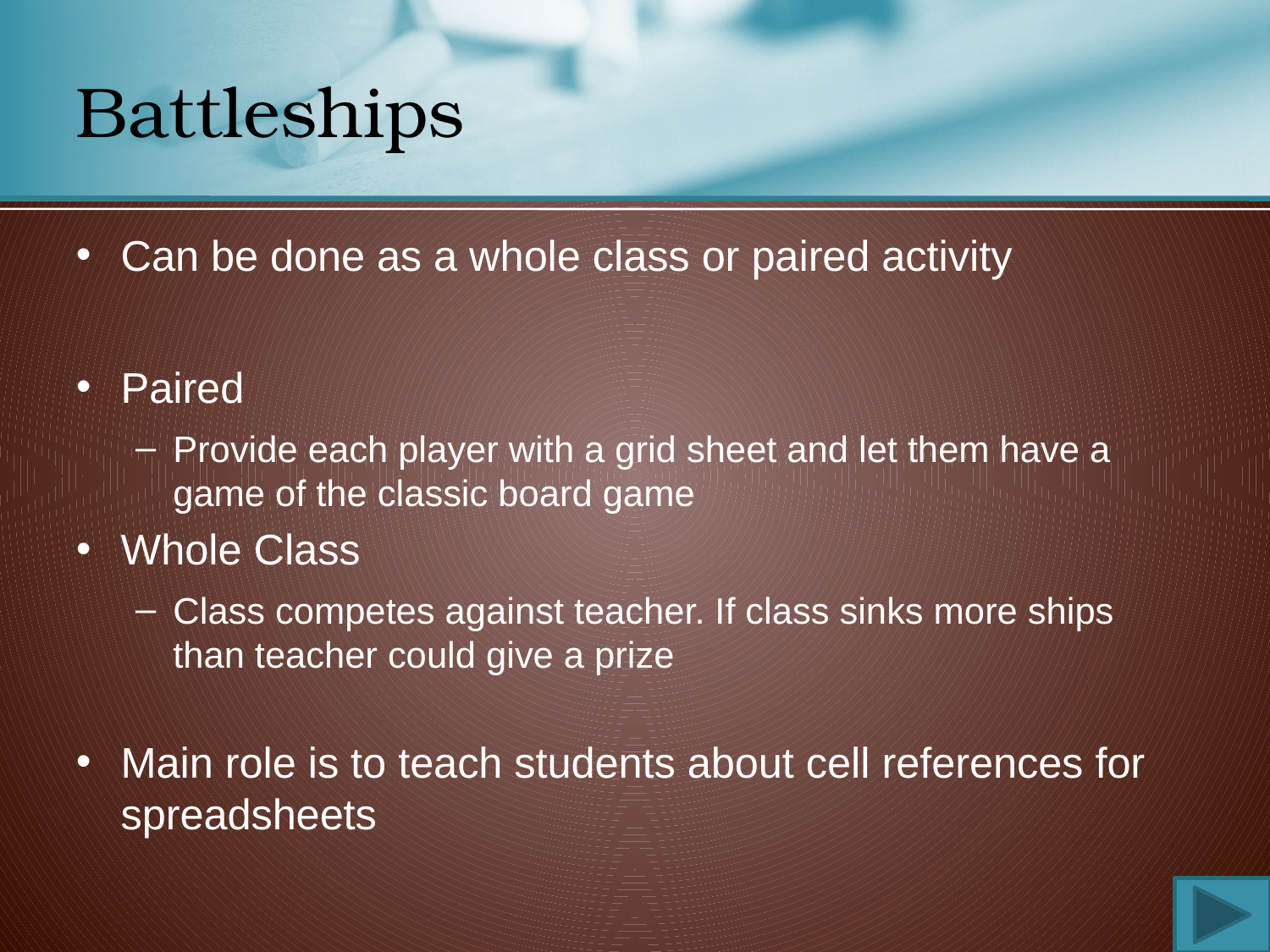

# Battleships
Can be done as a whole class or paired activity

Paired
Provide each player with a grid sheet and let them have a game of the classic board game
Whole Class
Class competes against teacher. If class sinks more ships than teacher could give a prize

Main role is to teach students about cell references for spreadsheets